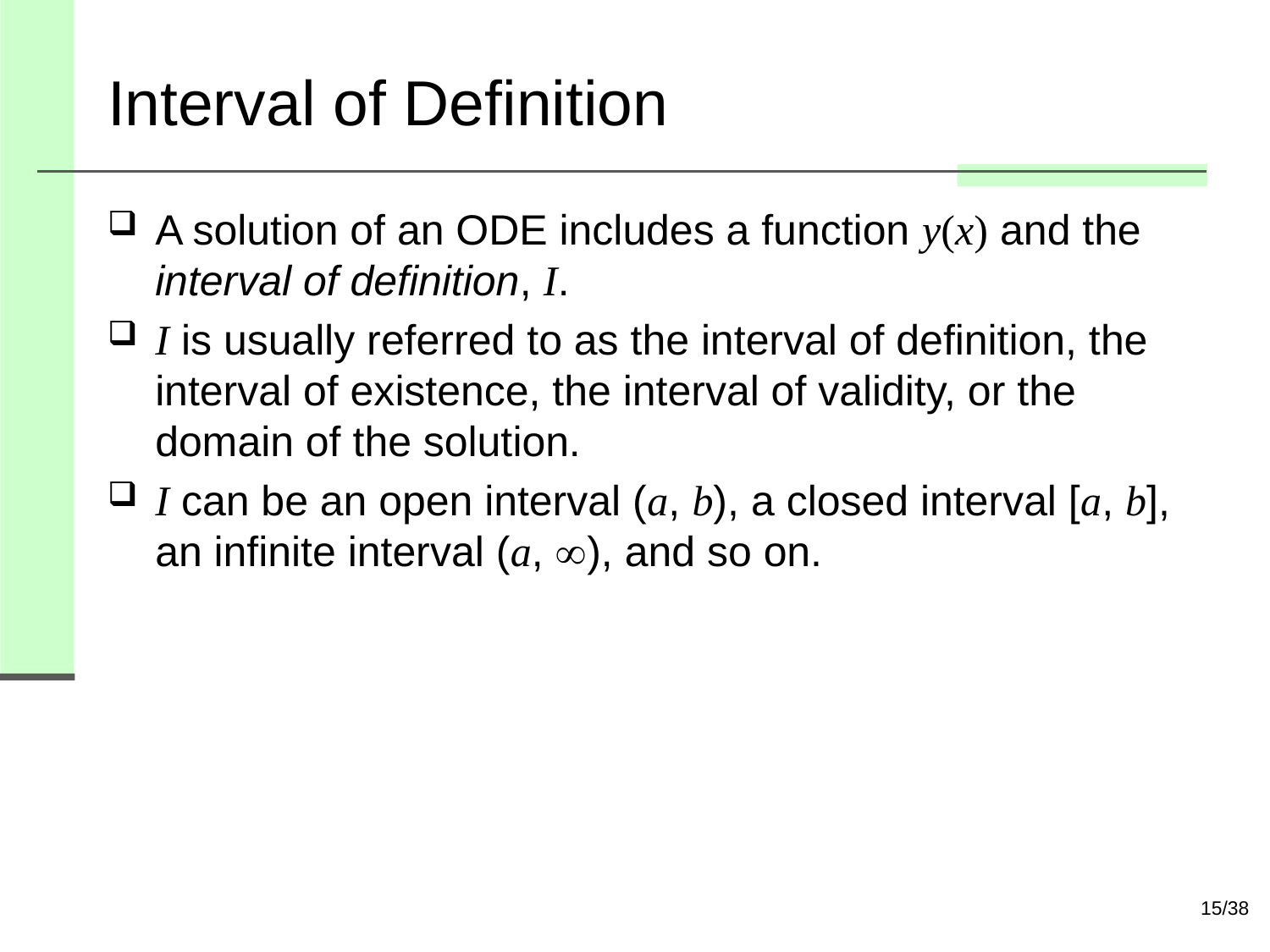

# Interval of Definition
A solution of an ODE includes a function y(x) and the interval of definition, I.
I is usually referred to as the interval of definition, the interval of existence, the interval of validity, or the domain of the solution.
I can be an open interval (a, b), a closed interval [a, b], an infinite interval (a, ∞), and so on.
15